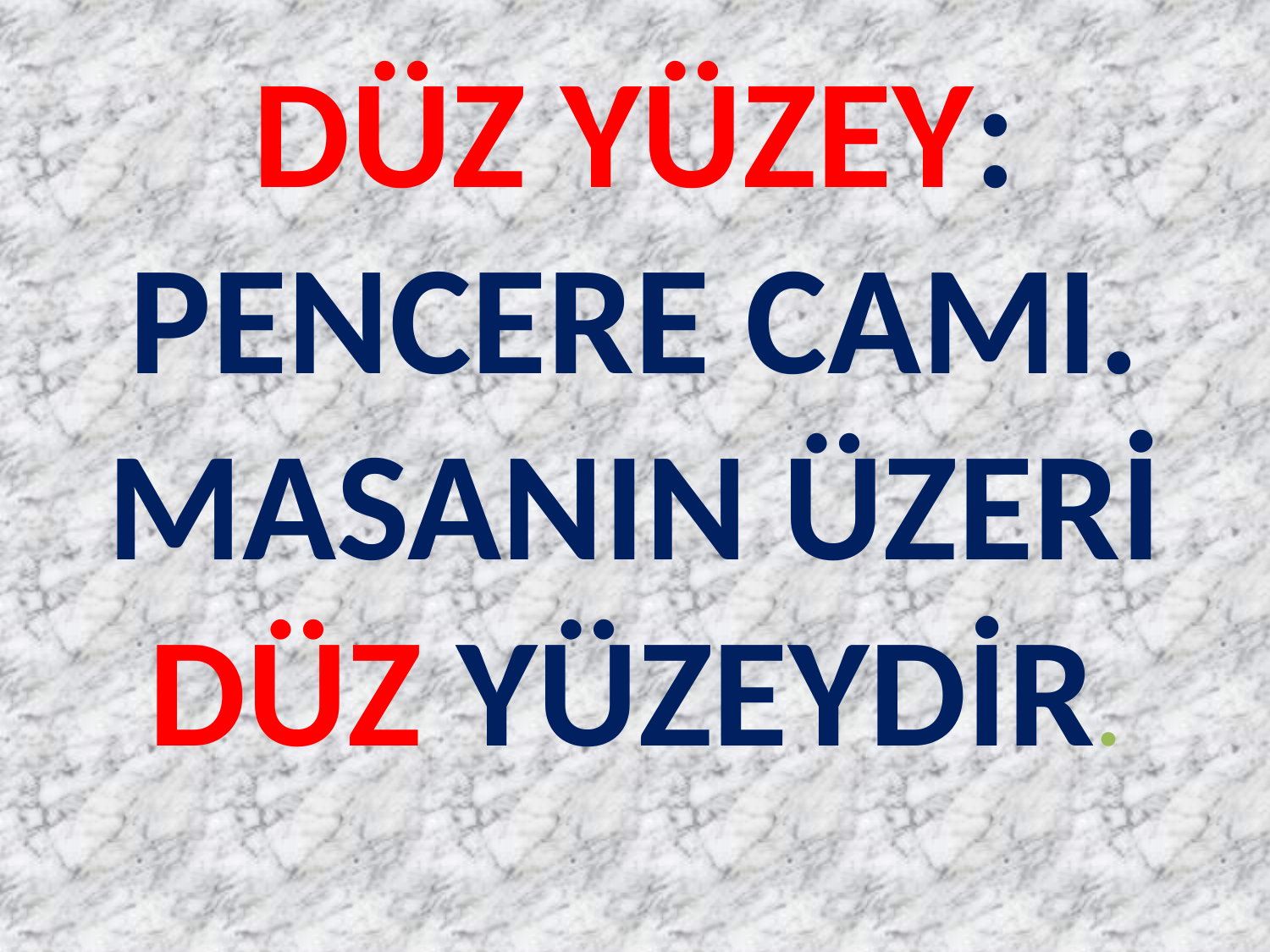

DÜZ YÜZEY:
PENCERE CAMI. MASANIN ÜZERİ DÜZ YÜZEYDİR.
#